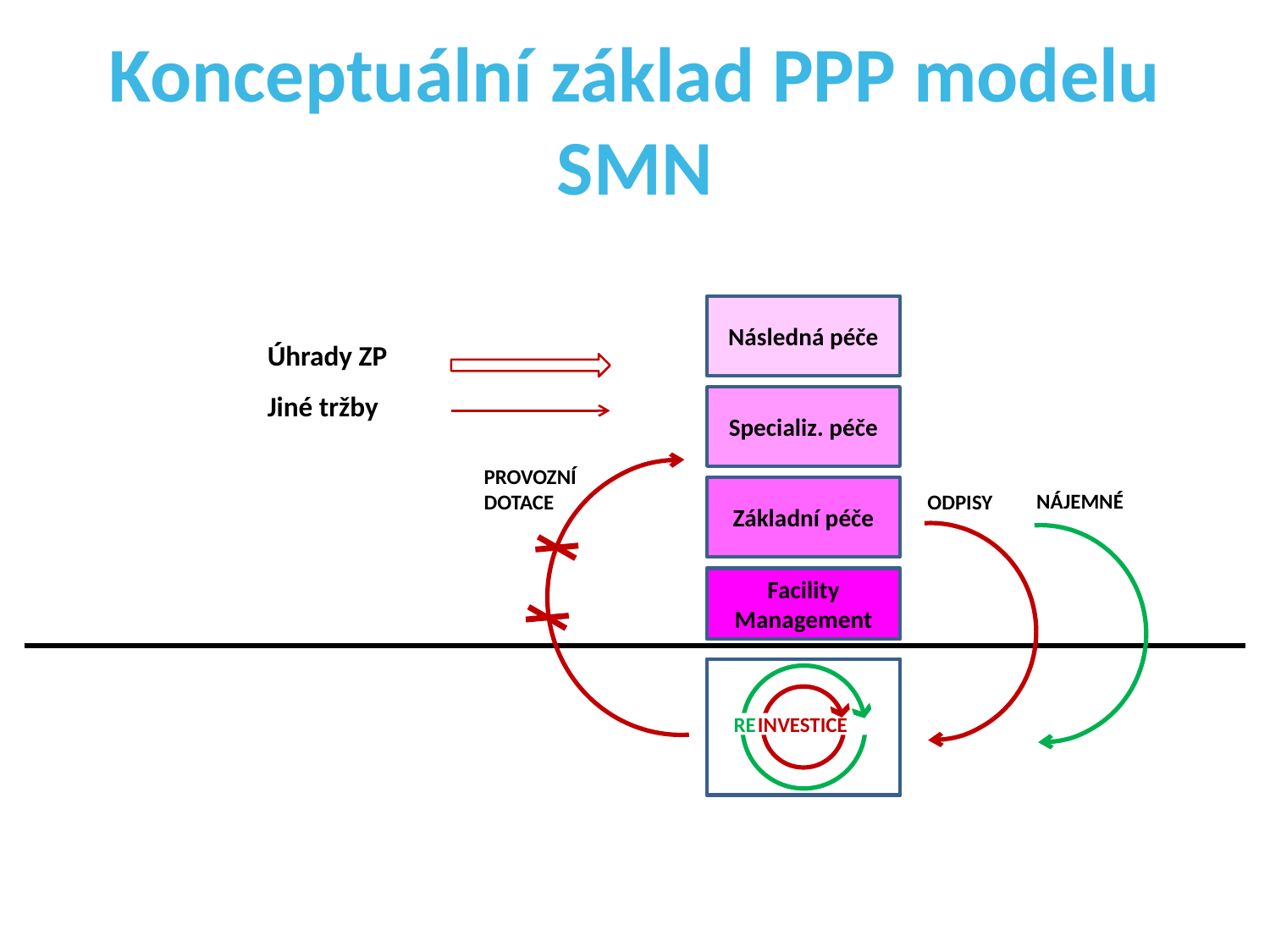

# Konceptuální základ PPP modelu SMN
Následná péče
Úhrady ZP

Jiné tržby
Specializ. péče
PROVOZNÍ
DOTACE

Základní péče
NÁJEMNÉ

ODPISY

Facility Management
Výstavba Vybavení  Údržba

INVESTICE

RE